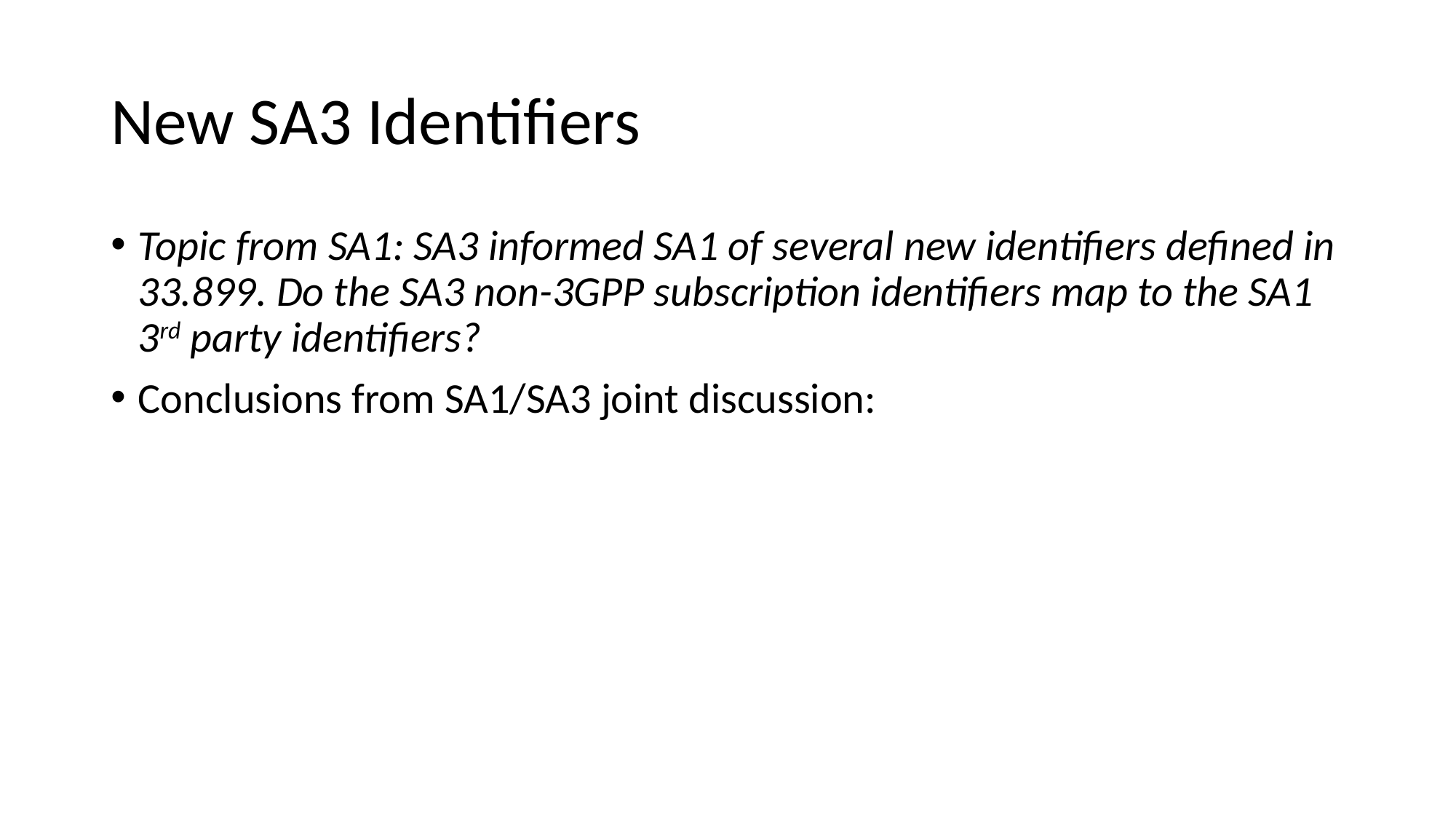

# New SA3 Identifiers
Topic from SA1: SA3 informed SA1 of several new identifiers defined in 33.899. Do the SA3 non-3GPP subscription identifiers map to the SA1 3rd party identifiers?
Conclusions from SA1/SA3 joint discussion: